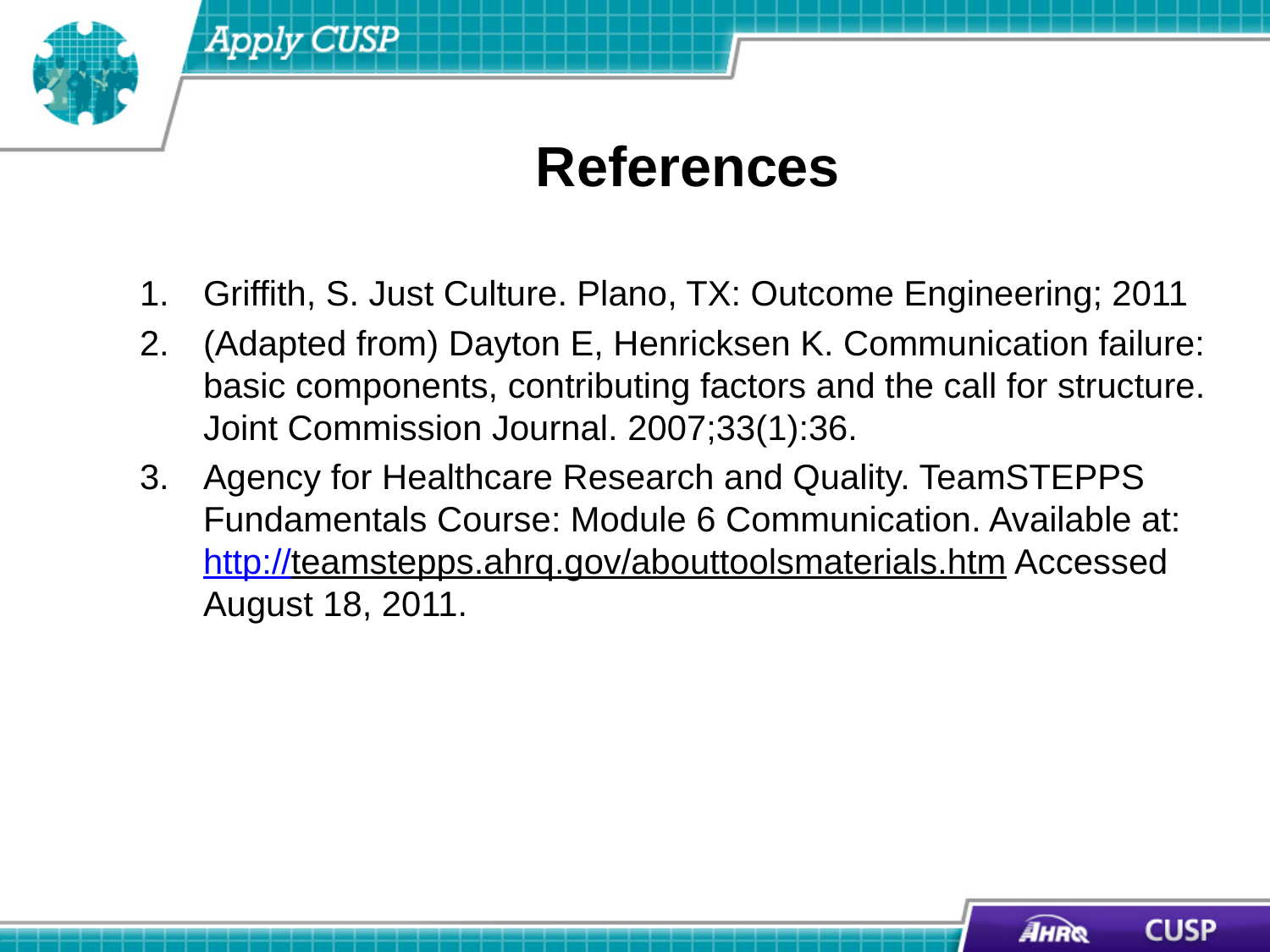

# References
Griffith, S. Just Culture. Plano, TX: Outcome Engineering; 2011
(Adapted from) Dayton E, Henricksen K. Communication failure: basic components, contributing factors and the call for structure.  Joint Commission Journal. 2007;33(1):36.
Agency for Healthcare Research and Quality. TeamSTEPPS Fundamentals Course: Module 6 Communication. Available at: http://teamstepps.ahrq.gov/abouttoolsmaterials.htm Accessed August 18, 2011.